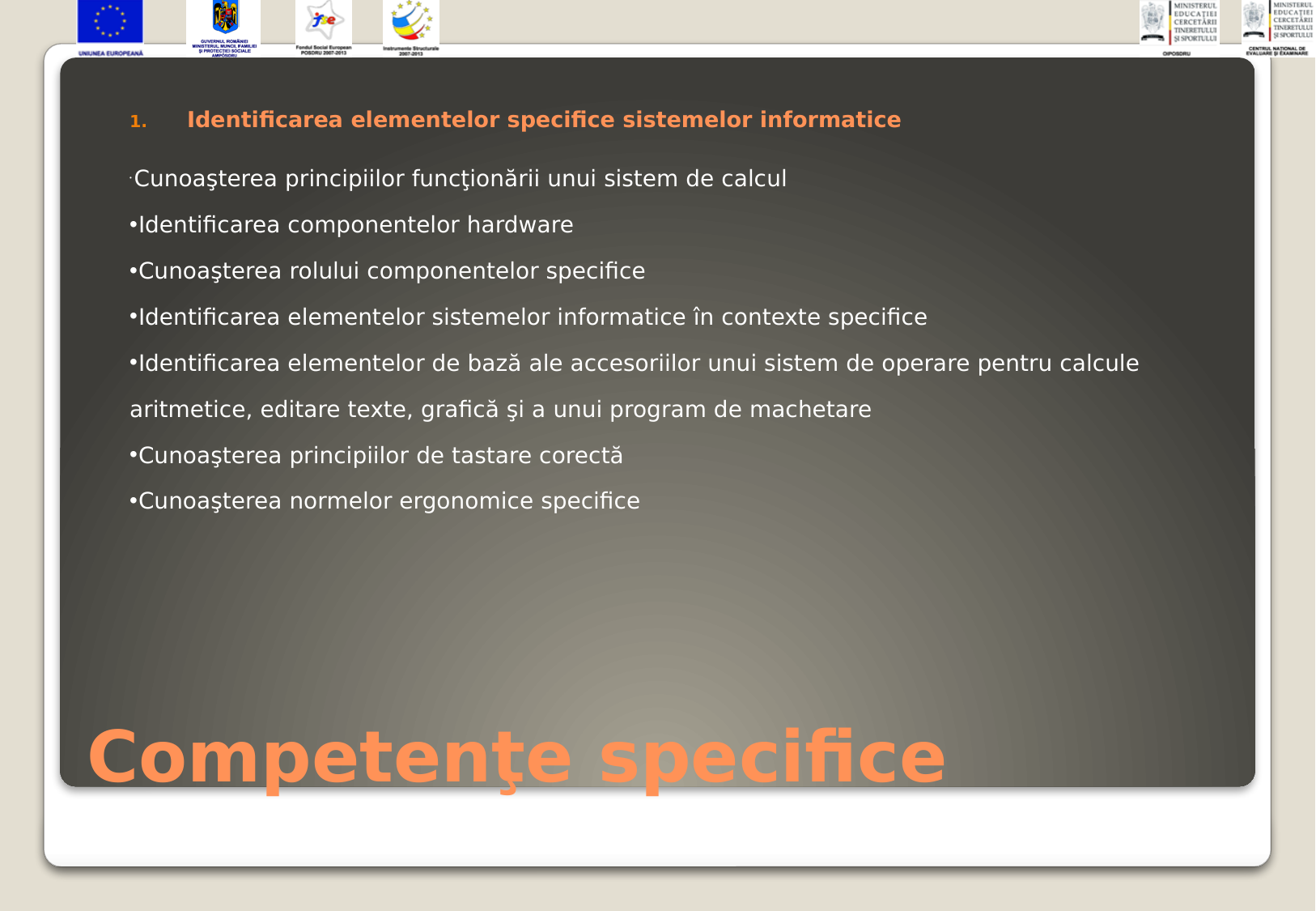

Identificarea elementelor specifice sistemelor informatice

  Cunoaşterea principiilor funcţionării unui sistem de calcul
 Identificarea componentelor hardware
 Cunoaşterea rolului componentelor specifice
 Identificarea elementelor sistemelor informatice în contexte specifice
 Identificarea elementelor de bază ale accesoriilor unui sistem de operare pentru calcule aritmetice, editare texte, grafică şi a unui program de machetare
 Cunoaşterea principiilor de tastare corectă
 Cunoaşterea normelor ergonomice specifice

# Competenţe specifice